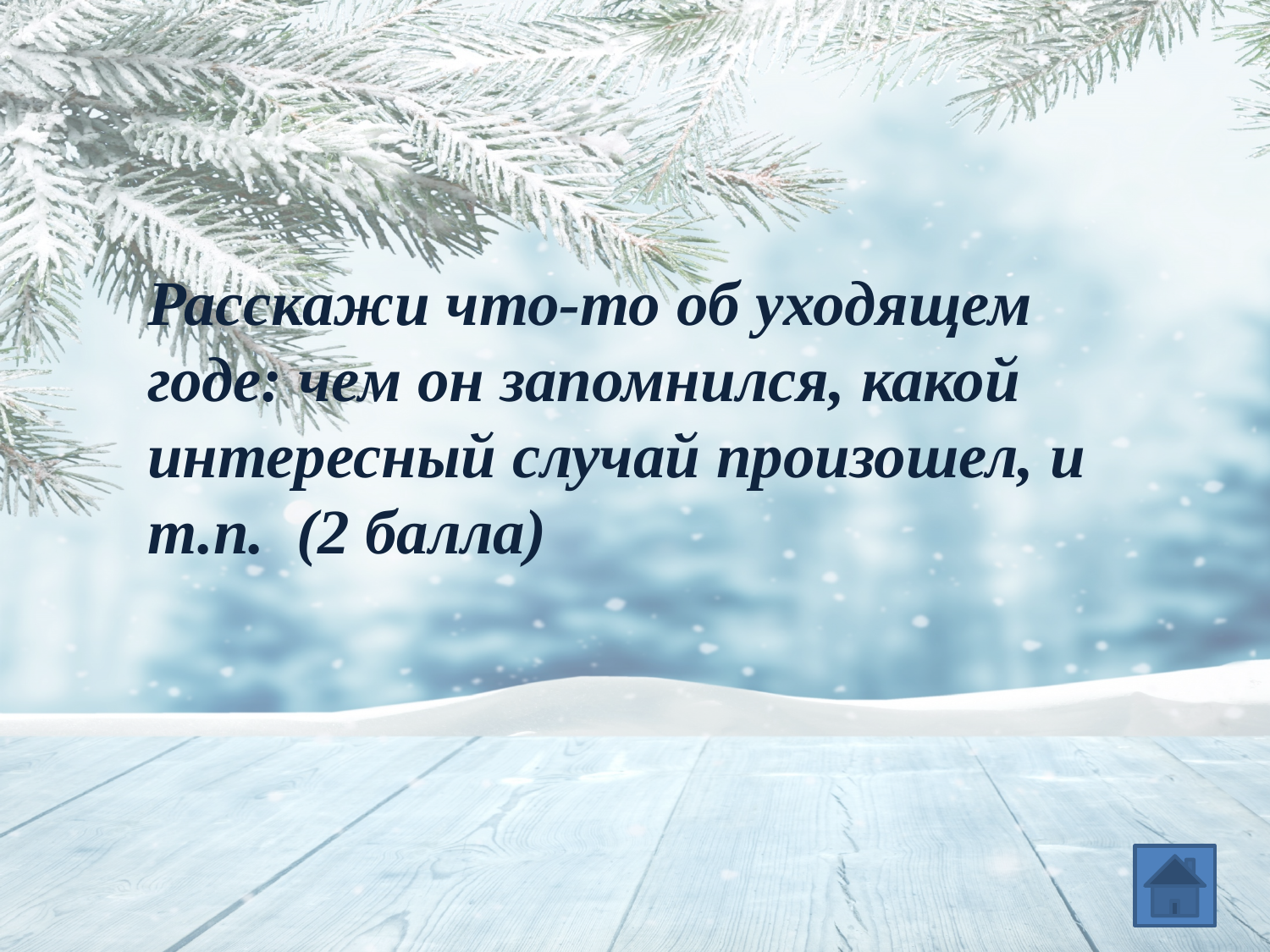

Расскажи что-то об уходящем годе: чем он запомнился, какой интересный случай произошел, и т.п.  (2 балла)